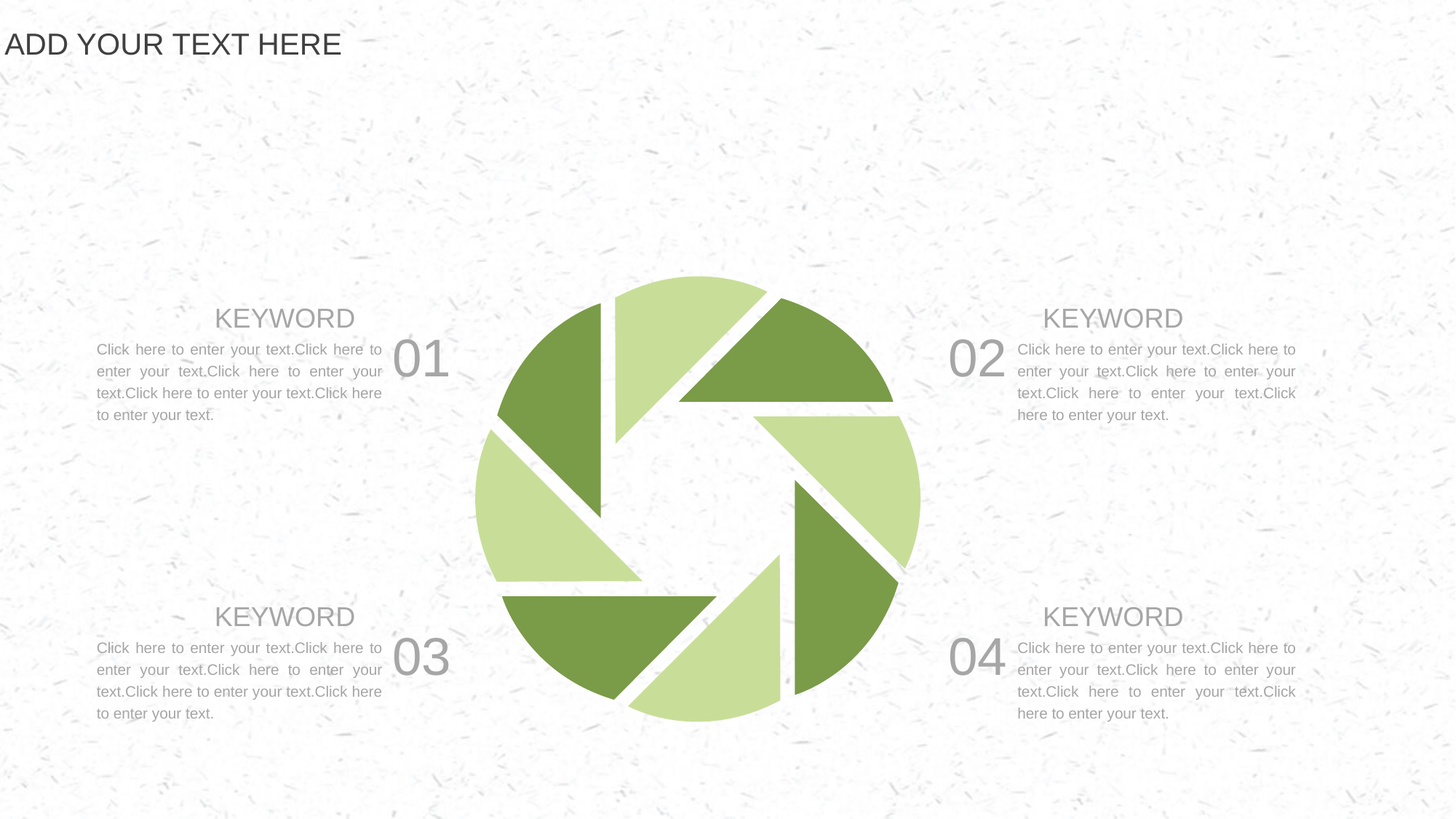

ADD YOUR TEXT HERE

KEYWORD
KEYWORD

01
02
Click here to enter your text.Click here to enter your text.Click here to enter your text.Click here to enter your text.Click here to enter your text.

Click here to enter your text.Click here to enter your text.Click here to enter your text.Click here to enter your text.Click here to enter your text.

KEYWORD
KEYWORD
03
04
Click here to enter your text.Click here to enter your text.Click here to enter your text.Click here to enter your text.Click here to enter your text.

Click here to enter your text.Click here to enter your text.Click here to enter your text.Click here to enter your text.Click here to enter your text.